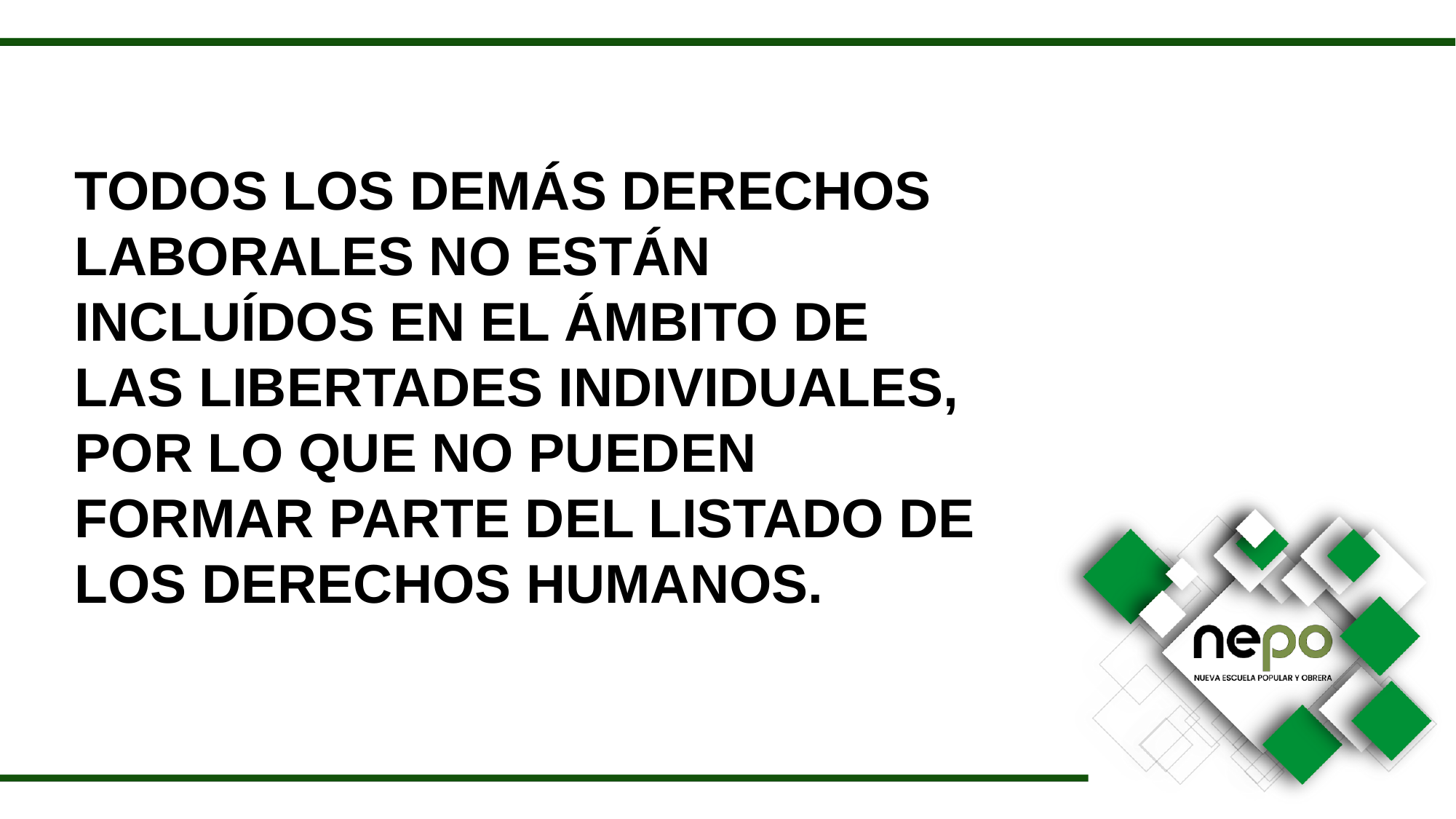

TODOS LOS DEMÁS DERECHOS LABORALES NO ESTÁN INCLUÍDOS EN EL ÁMBITO DE LAS LIBERTADES INDIVIDUALES, POR LO QUE NO PUEDEN FORMAR PARTE DEL LISTADO DE LOS DERECHOS HUMANOS.